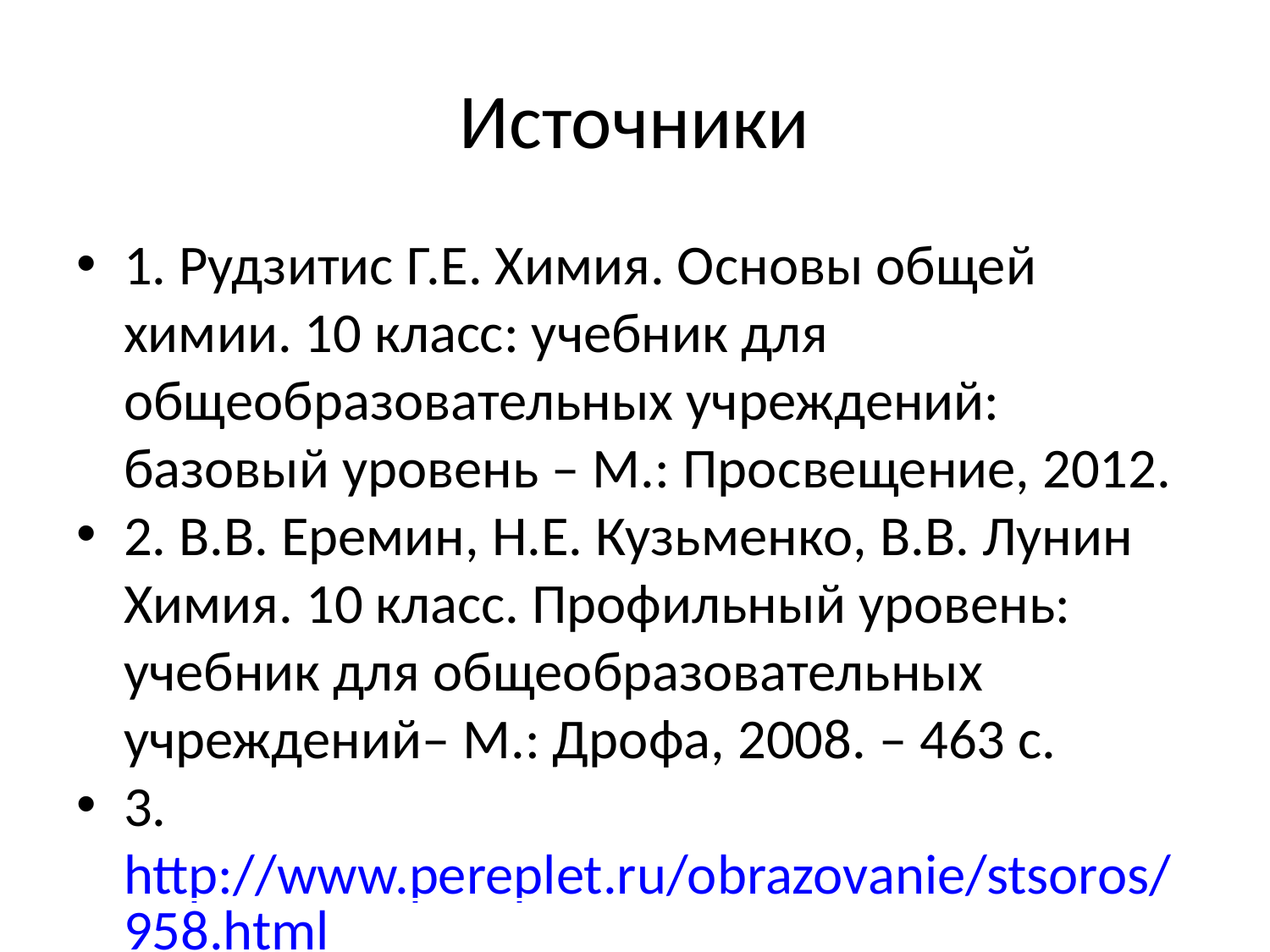

Источники
1. Рудзитис Г.Е. Химия. Основы общей химии. 10 класс: учебник для общеобразовательных учреждений: базовый уровень – М.: Про­све­ще­ние, 2012.
2. В.В. Еремин, Н.Е. Кузьменко, В.В. Лунин Химия. 10 класс. Профильный уровень: учебник для общеобразовательных  учреждений– М.: Дрофа, 2008. – 463 с.
3. http://www.pereplet.ru/obrazovanie/stsoros/958.html Бажин Н.М. Метан в атмосфере
4. https://www.youtube.com/watch?v=hHvokk4H9Pc Что такое парниковый эффект? Служба новостей ООН
https://biomolecula.ru/articles/metan-iz-rastenii-otkrytie-so-slozhnoi-istoriei Метан из растений